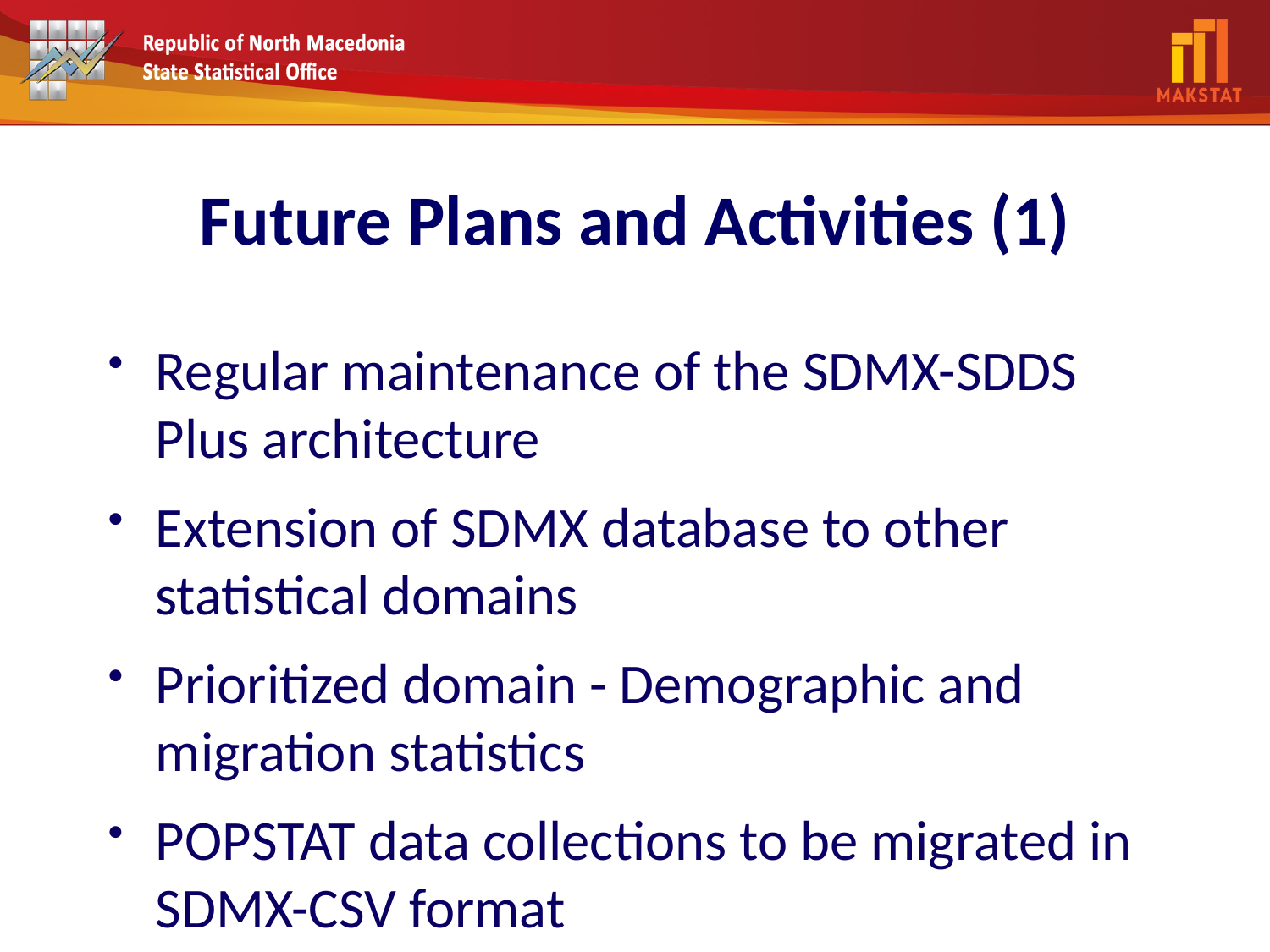

# Future Plans and Activities (1)
Regular maintenance of the SDMX-SDDS Plus architecture
Extension of SDMX database to other statistical domains
Prioritized domain - Demographic and migration statistics
POPSTAT data collections to be migrated in SDMX-CSV format